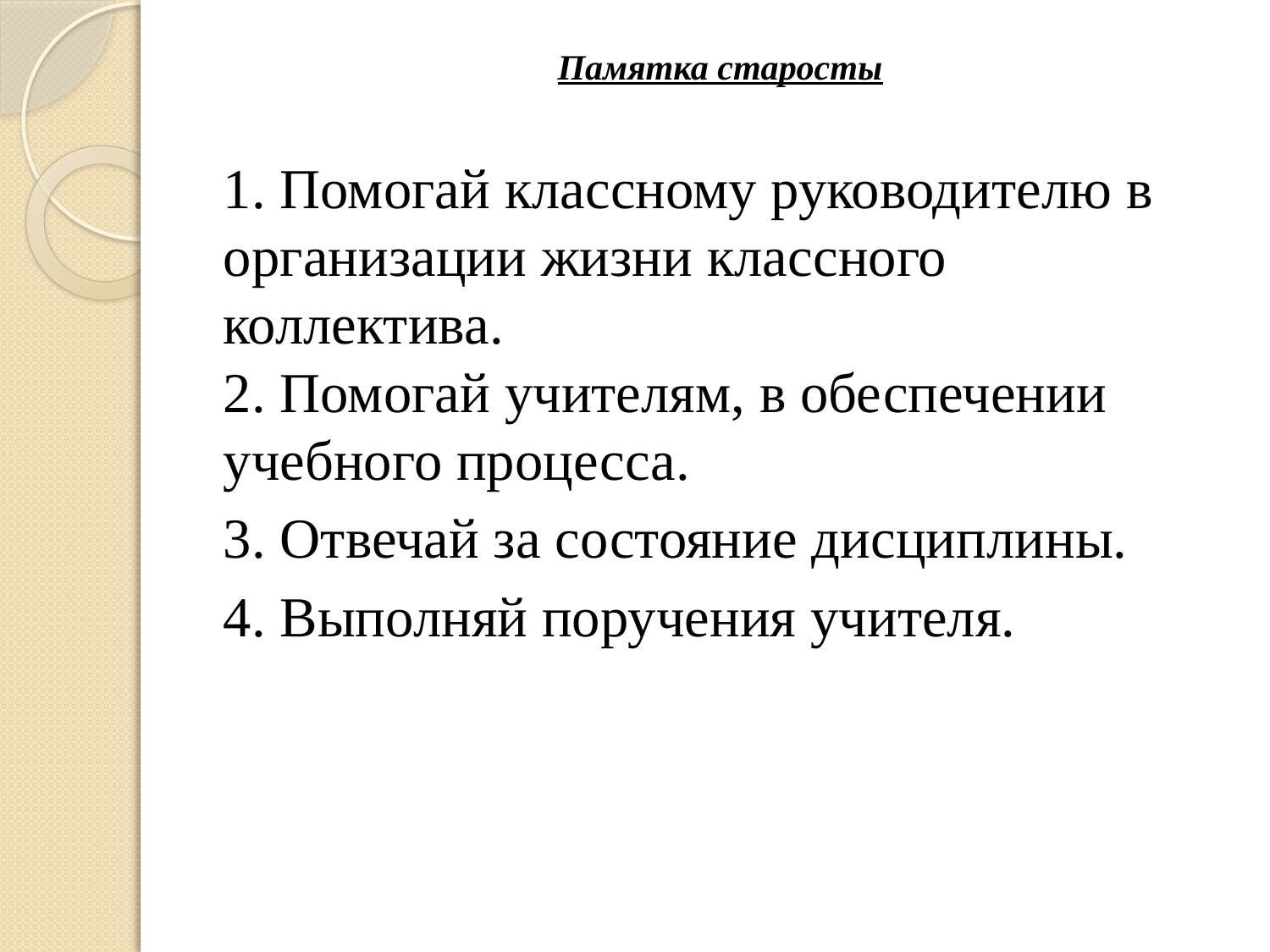

# Памятка старосты
1. Помогай классному руководителю в организации жизни классного коллектива.
2. Помогай учителям, в обеспечении учебного процесса.
3. Отвечай за состояние дисциплины.
4. Выполняй поручения учителя.